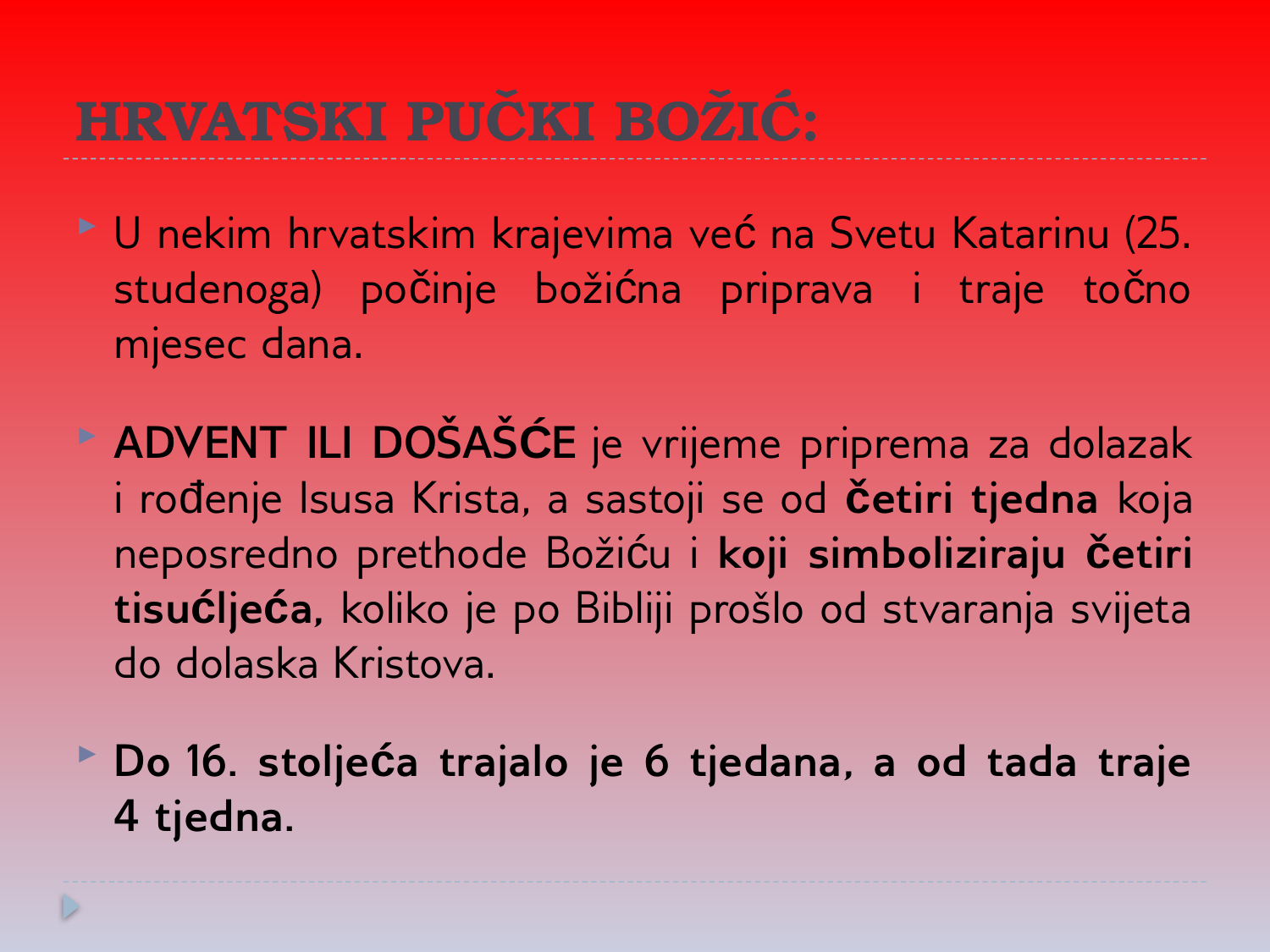

# HRVATSKI PUČKI BOŽIĆ:
U nekim hrvatskim krajevima već na Svetu Katarinu (25. studenoga) počinje božićna priprava i traje točno mjesec dana.

ADVENT ILI DOŠAŠĆE je vrijeme priprema za dolazak i rođenje Isusa Krista, a sastoji se od četiri tjedna koja neposredno prethode Božiću i koji simboliziraju četiri tisućljeća, koliko je po Bibliji prošlo od stvaranja svijeta do dolaska Kristova.

Do 16. stoljeća trajalo je 6 tjedana, a od tada traje 4 tjedna.